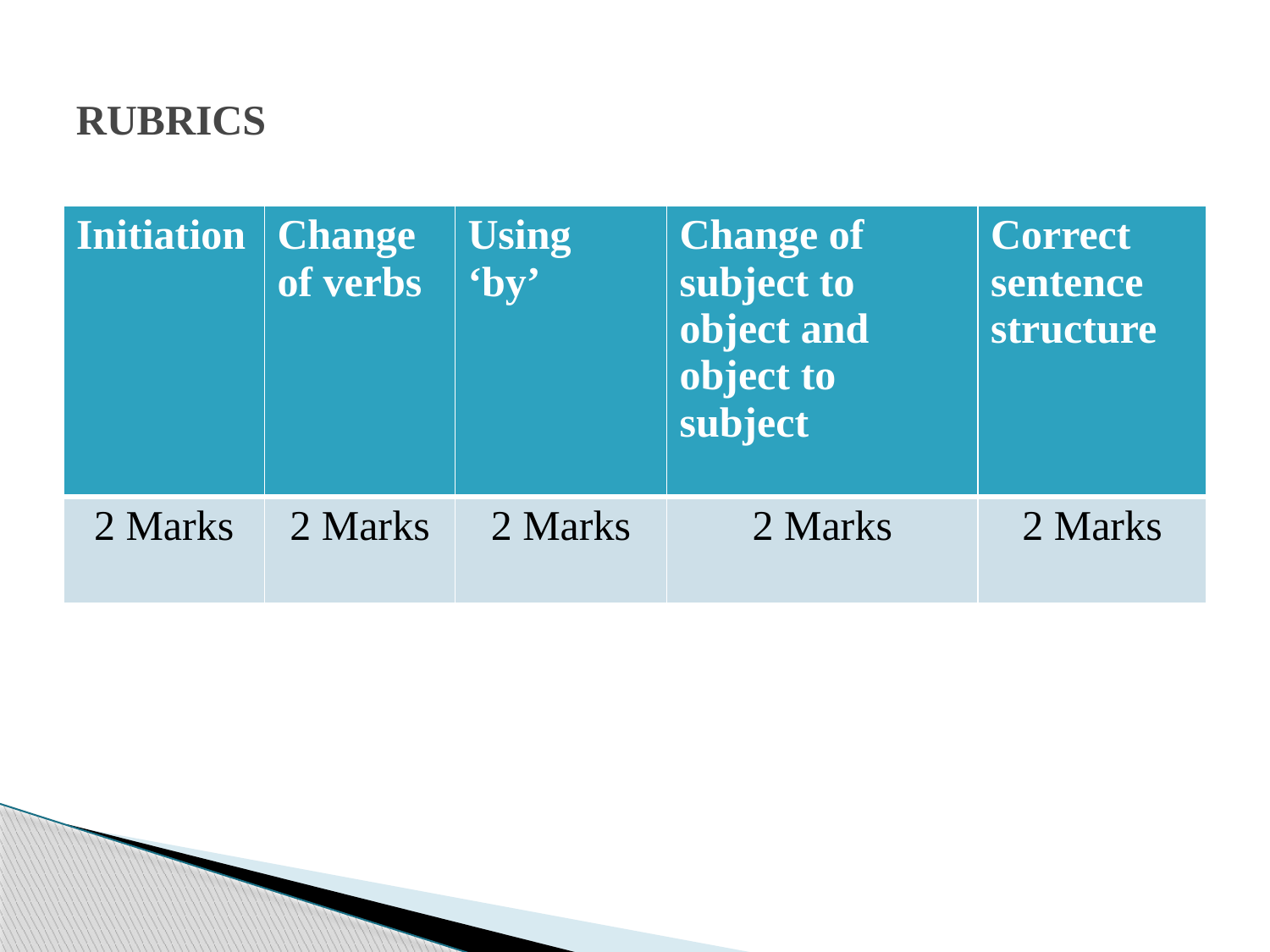

# RUBRICS
| Initiation | Change of verbs | Using ‘by’ | Change of subject to object and object to subject | Correct sentence structure |
| --- | --- | --- | --- | --- |
| 2 Marks | 2 Marks | 2 Marks | 2 Marks | 2 Marks |